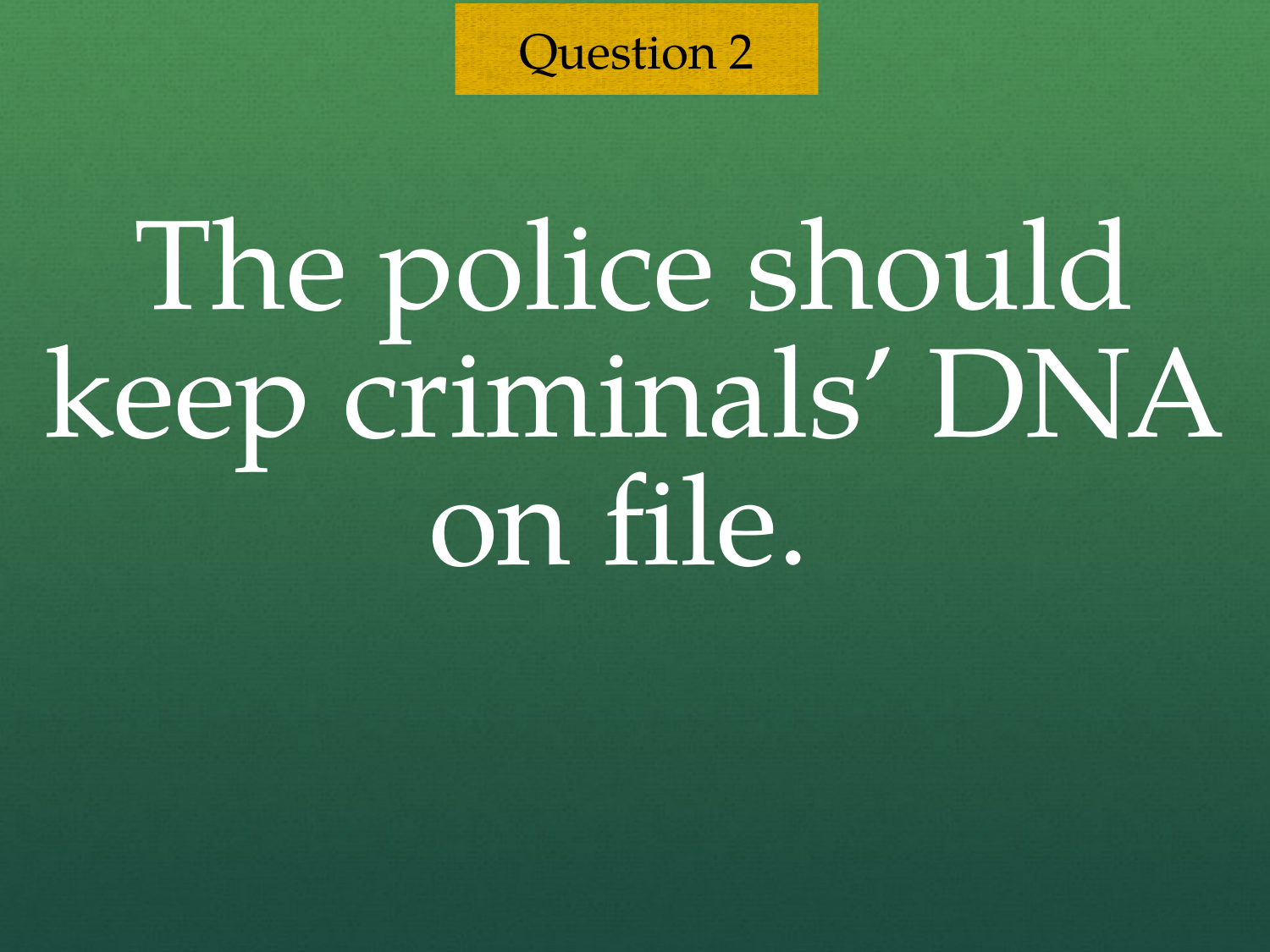

The police should keep criminals’ DNA on file.
Question 2